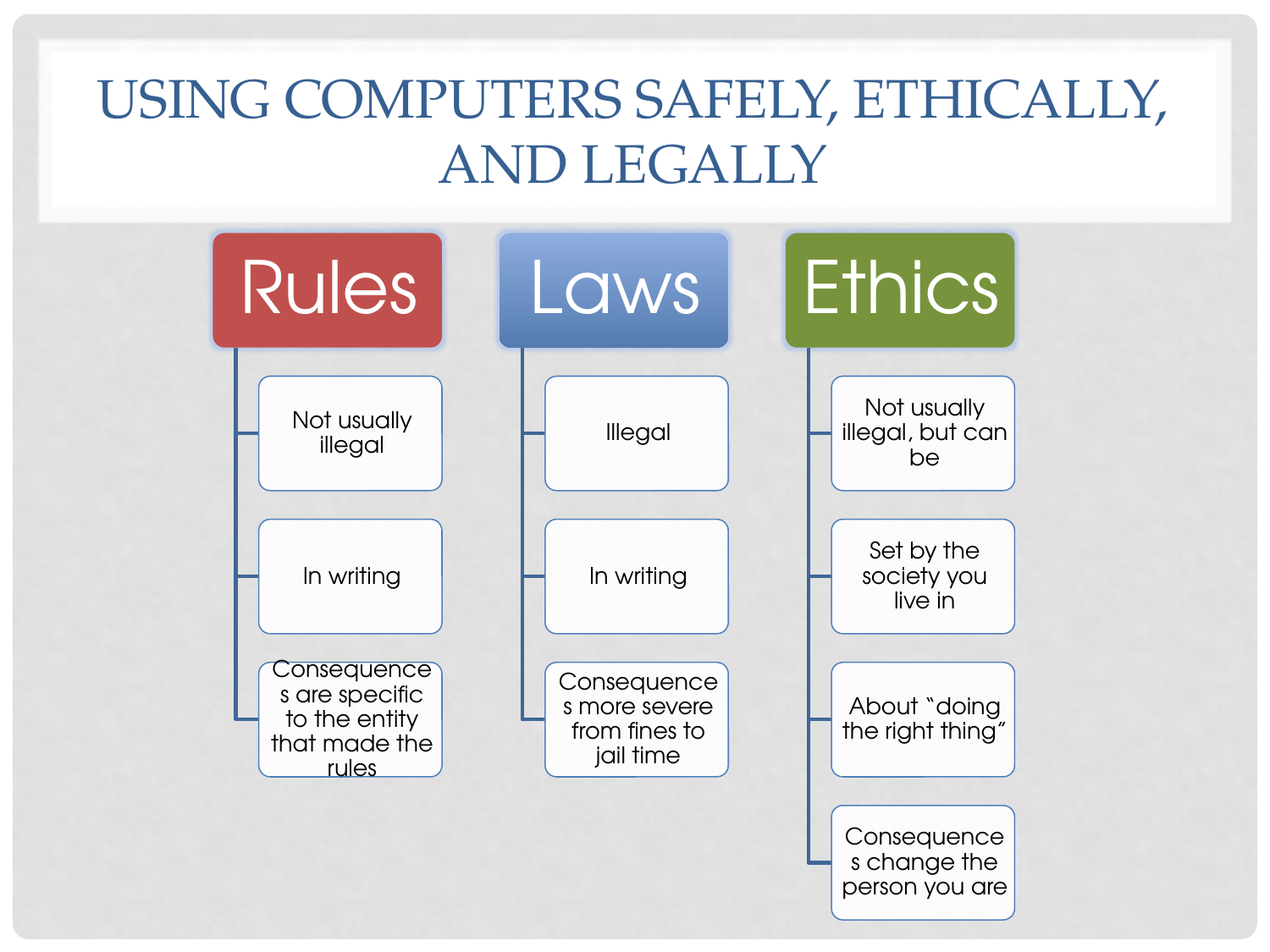

# Using Computers Safely, Ethically, and Legally
Rules
Not usually illegal
In writing
Consequences are specific to the entity that made the rules
Laws
Illegal
In writing
Consequences more severe from fines to jail time
Ethics
Not usually illegal, but can be
Set by the society you live in
About “doing the right thing”
Consequences change the person you are